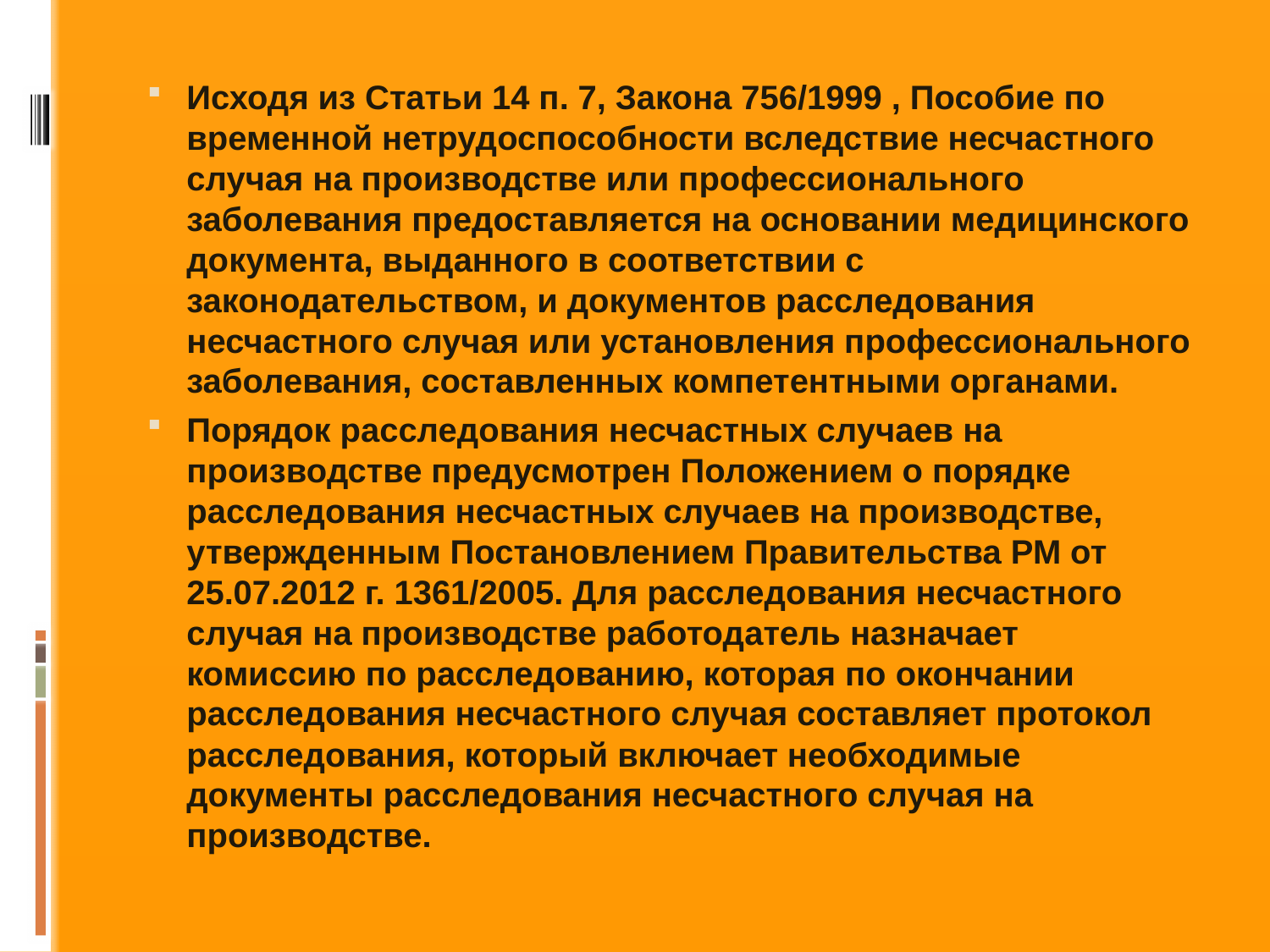

Исходя из Статьи 14 п. 7, Закона 756/1999 , Пособие по временной нетрудоспособности вследствие несчастного случая на производстве или профессионального заболевания предоставляется на основании медицинского документа, выданного в соответствии с законодательством, и документов расследования несчастного случая или установления профессионального заболевания, составленных компетентными органами.
Порядок расследования несчастных случаев на производстве предусмотрен Положением о порядке расследования несчастных случаев на производстве, утвержденным Постановлением Правительства РМ от 25.07.2012 г. 1361/2005. Для расследования несчастного случая на производстве работодатель назначает комиссию по расследованию, которая по окончании расследования несчастного случая составляет протокол расследования, который включает необходимые документы расследования несчастного случая на производстве.